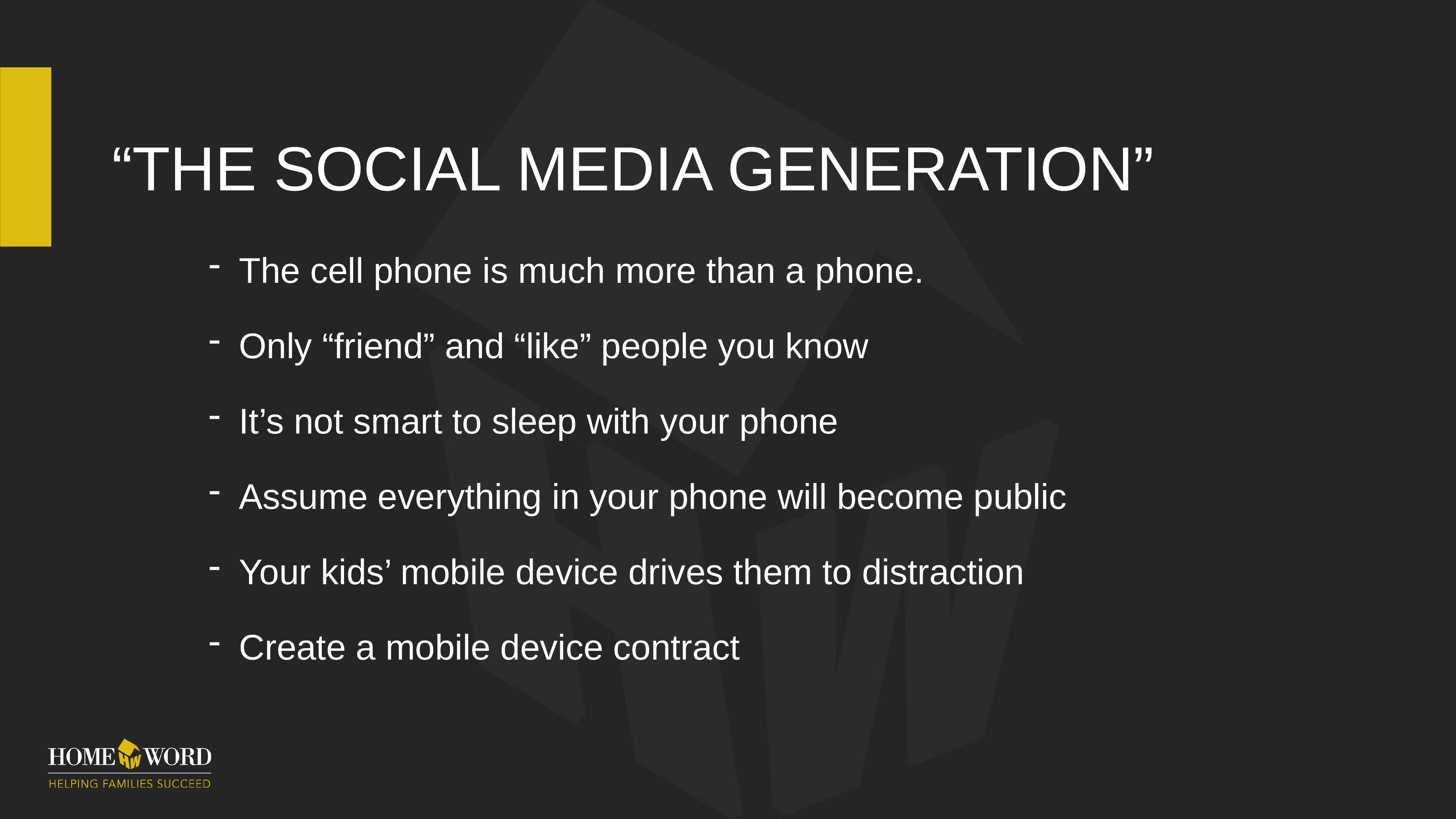

# “The Social Media Generation”
The cell phone is much more than a phone.
Only “friend” and “like” people you know
It’s not smart to sleep with your phone
Assume everything in your phone will become public
Your kids’ mobile device drives them to distraction
Create a mobile device contract